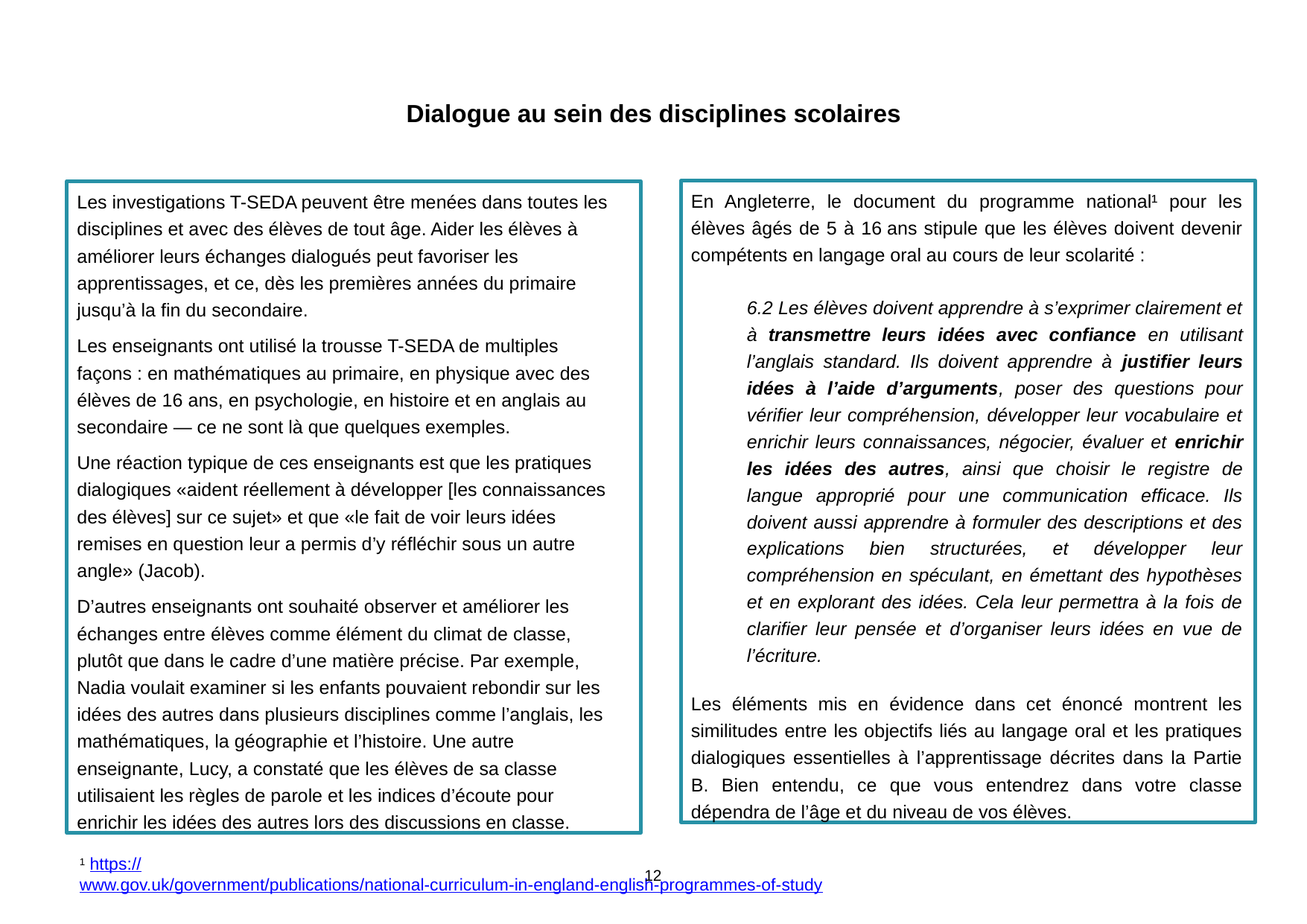

Dialogue au sein des disciplines scolaires
En Angleterre, le document du programme national¹ pour les élèves âgés de 5 à 16 ans stipule que les élèves doivent devenir compétents en langage oral au cours de leur scolarité :

6.2 Les élèves doivent apprendre à s’exprimer clairement et à transmettre leurs idées avec confiance en utilisant l’anglais standard. Ils doivent apprendre à justifier leurs idées à l’aide d’arguments, poser des questions pour vérifier leur compréhension, développer leur vocabulaire et enrichir leurs connaissances, négocier, évaluer et enrichir les idées des autres, ainsi que choisir le registre de langue approprié pour une communication efficace. Ils doivent aussi apprendre à formuler des descriptions et des explications bien structurées, et développer leur compréhension en spéculant, en émettant des hypothèses et en explorant des idées. Cela leur permettra à la fois de clarifier leur pensée et d’organiser leurs idées en vue de l’écriture.

Les éléments mis en évidence dans cet énoncé montrent les similitudes entre les objectifs liés au langage oral et les pratiques dialogiques essentielles à l’apprentissage décrites dans la Partie B. Bien entendu, ce que vous entendrez dans votre classe dépendra de l’âge et du niveau de vos élèves.
Les investigations T-SEDA peuvent être menées dans toutes les disciplines et avec des élèves de tout âge. Aider les élèves à améliorer leurs échanges dialogués peut favoriser les apprentissages, et ce, dès les premières années du primaire jusqu’à la fin du secondaire.
Les enseignants ont utilisé la trousse T-SEDA de multiples façons : en mathématiques au primaire, en physique avec des élèves de 16 ans, en psychologie, en histoire et en anglais au secondaire — ce ne sont là que quelques exemples.
Une réaction typique de ces enseignants est que les pratiques dialogiques «aident réellement à développer [les connaissances des élèves] sur ce sujet» et que «le fait de voir leurs idées remises en question leur a permis d’y réfléchir sous un autre angle» (Jacob).
D’autres enseignants ont souhaité observer et améliorer les échanges entre élèves comme élément du climat de classe, plutôt que dans le cadre d’une matière précise. Par exemple, Nadia voulait examiner si les enfants pouvaient rebondir sur les idées des autres dans plusieurs disciplines comme l’anglais, les mathématiques, la géographie et l’histoire. Une autre enseignante, Lucy, a constaté que les élèves de sa classe utilisaient les règles de parole et les indices d’écoute pour enrichir les idées des autres lors des discussions en classe.
1 https://www.gov.uk/government/publications/national-curriculum-in-england-english-programmes-of-study
12